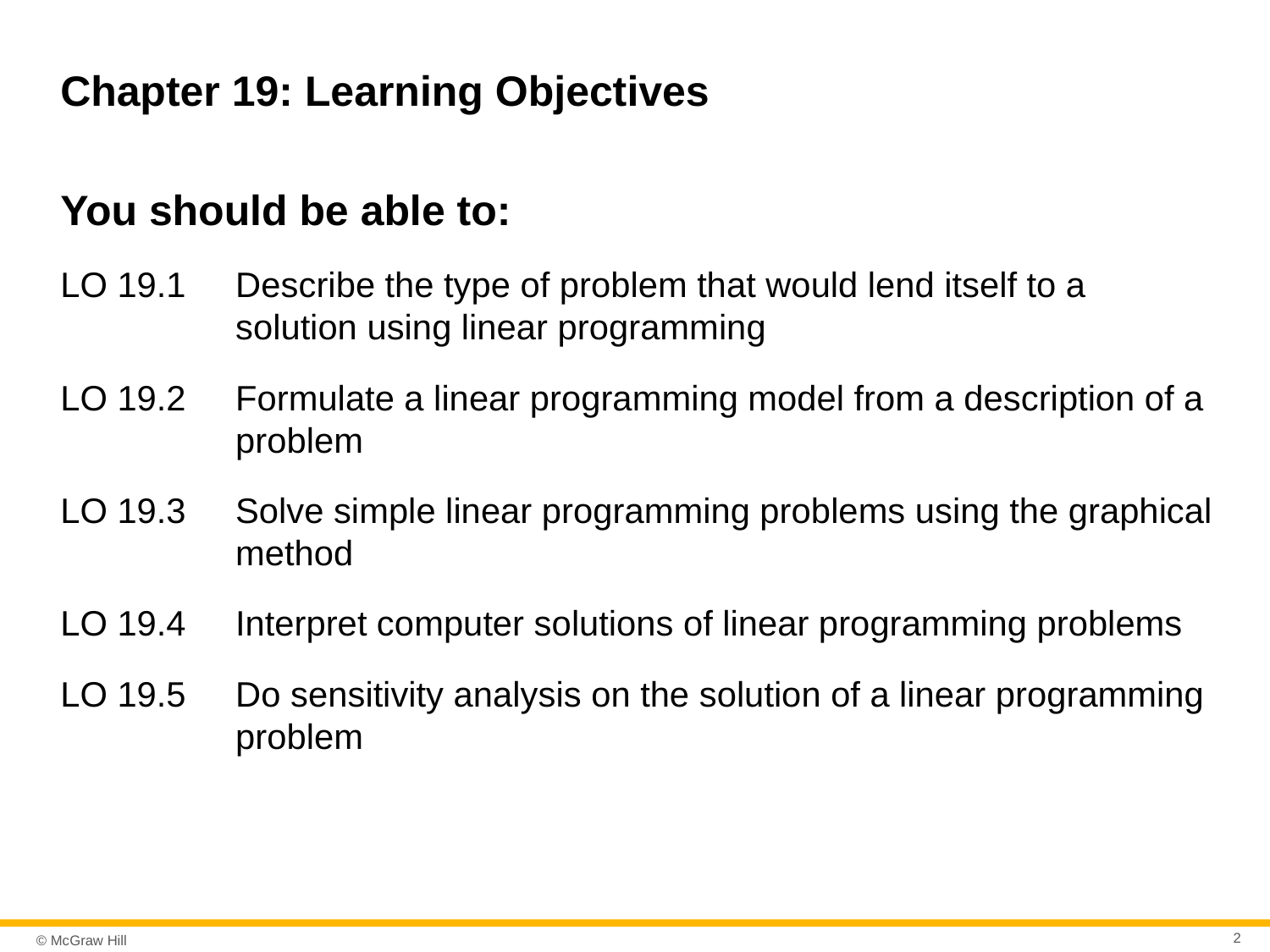

# Chapter 19: Learning Objectives
You should be able to:
LO 19.1	Describe the type of problem that would lend itself to a solution using linear programming
LO 19.2	Formulate a linear programming model from a description of a problem
LO 19.3	Solve simple linear programming problems using the graphical method
LO 19.4	Interpret computer solutions of linear programming problems
LO 19.5	Do sensitivity analysis on the solution of a linear programming problem